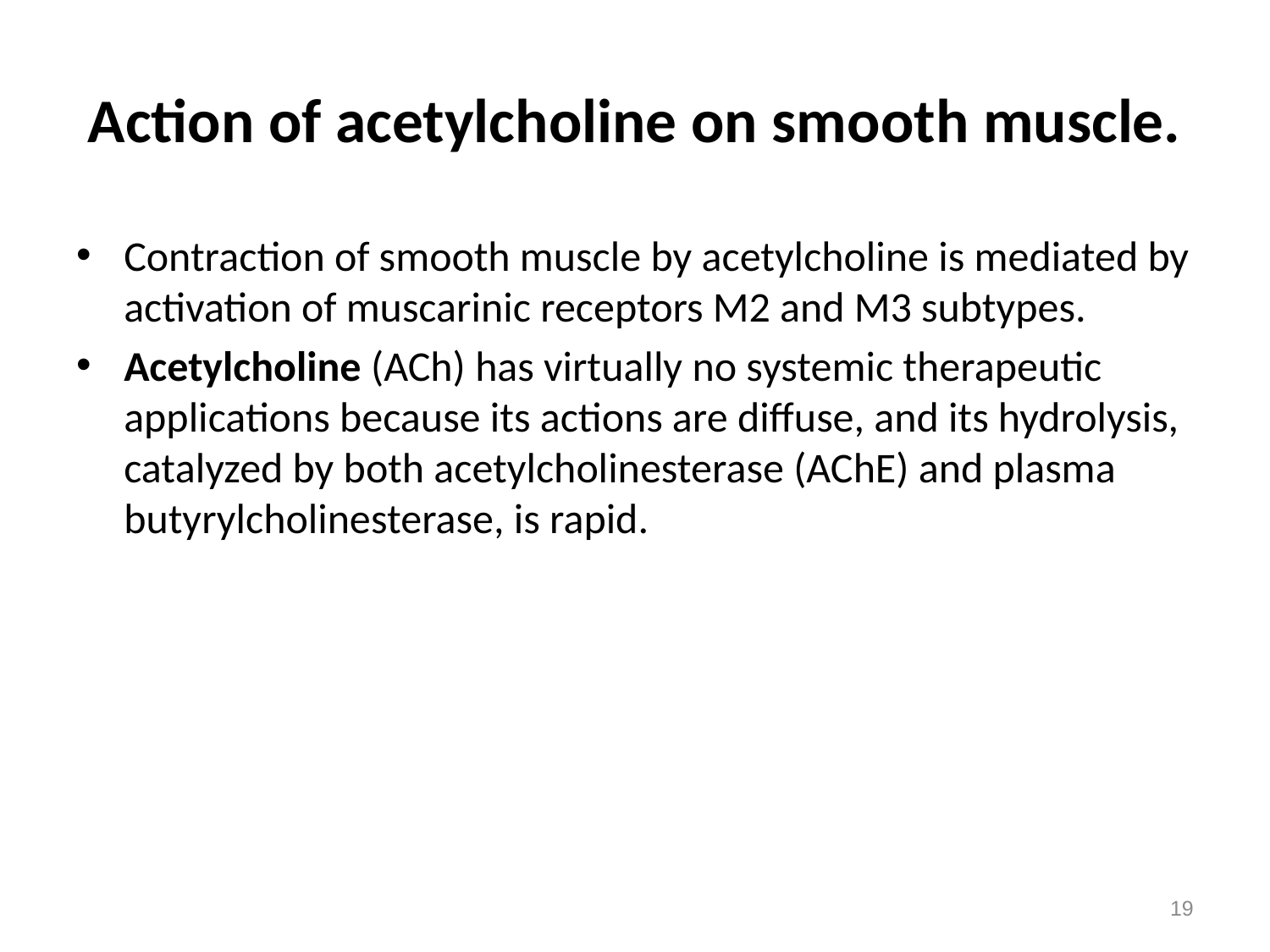

# Action of acetylcholine on smooth muscle.
Contraction of smooth muscle by acetylcholine is mediated by activation of muscarinic receptors M2 and M3 subtypes.
Acetylcholine (ACh) has virtually no systemic therapeutic applications because its actions are diffuse, and its hydrolysis, catalyzed by both acetylcholinesterase (AChE) and plasma butyrylcholinesterase, is rapid.
19